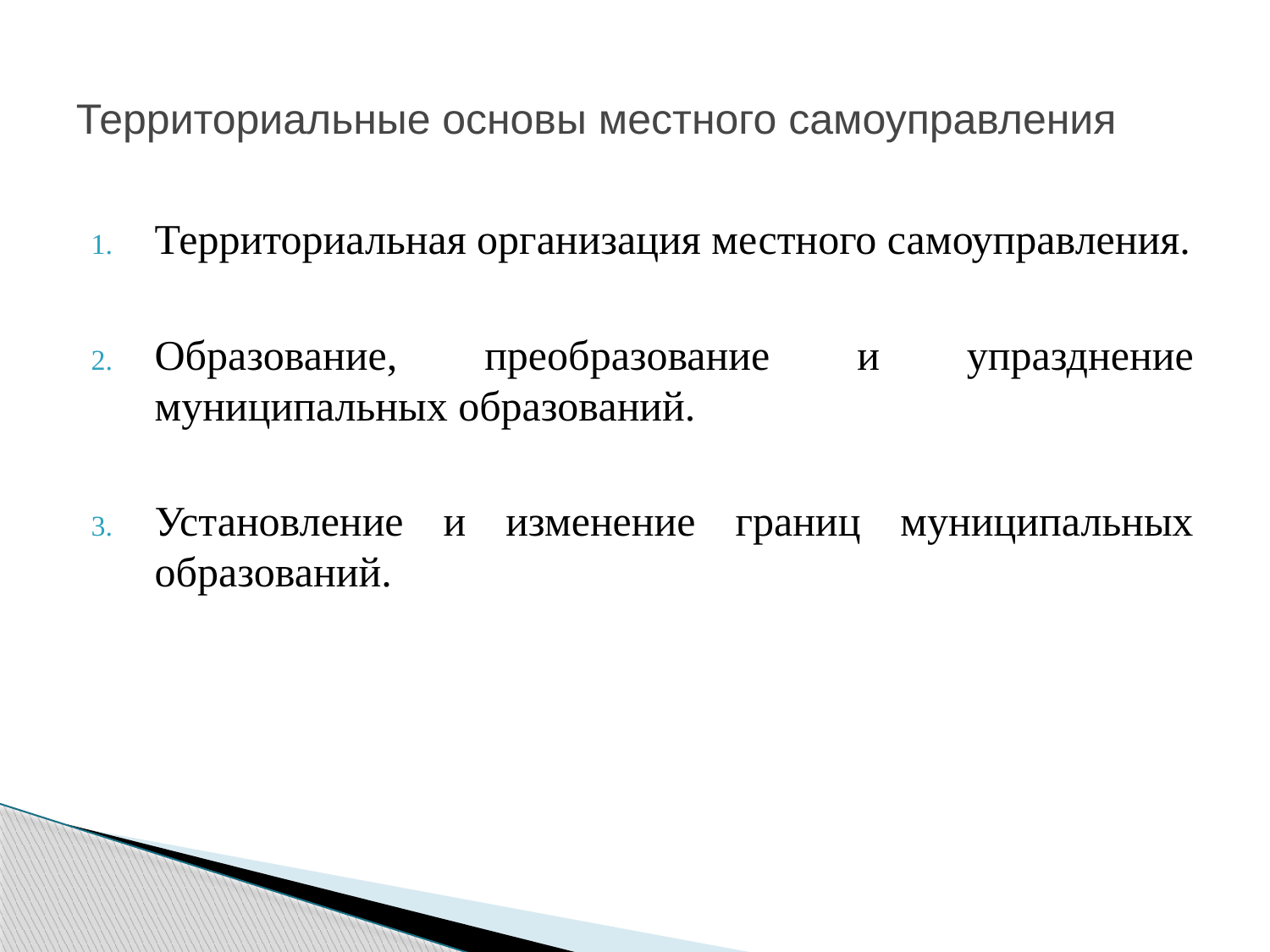

# Территориальные основы местного самоуправления
Территориальная организация местного самоуправления.

Образование, преобразование и упразднение муниципальных образований.

Установление и изменение границ муниципальных образований.